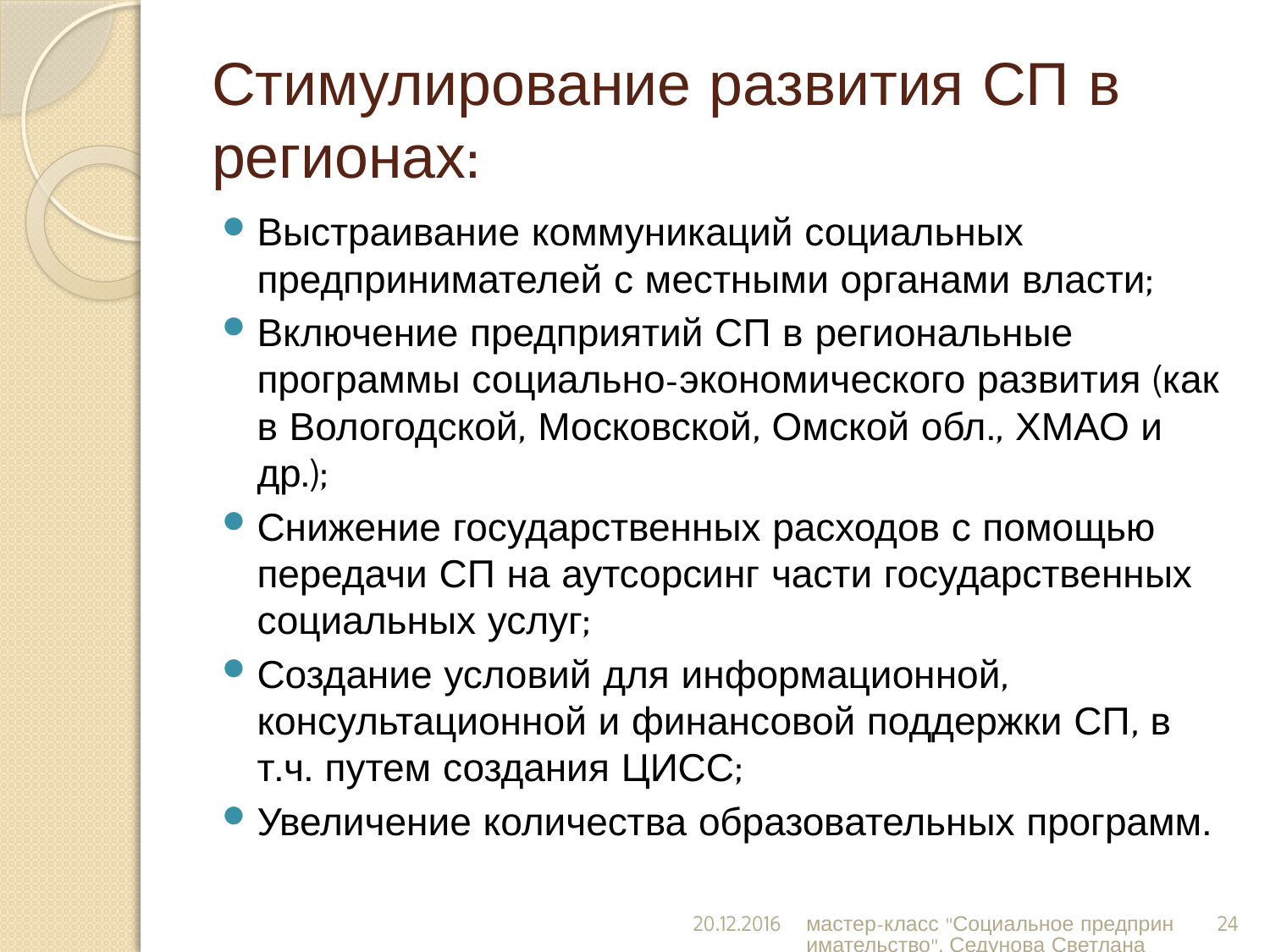

# Стимулирование развития СП в регионах:
Выстраивание коммуникаций социальных предпринимателей с местными органами власти;
Включение предприятий СП в региональные программы социально-экономического развития (как в Вологодской, Московской, Омской обл., ХМАО и др.);
Снижение государственных расходов с помощью передачи СП на аутсорсинг части государственных социальных услуг;
Создание условий для информационной, консультационной и финансовой поддержки СП, в т.ч. путем создания ЦИСС;
Увеличение количества образовательных программ.
20.12.2016
мастер-класс "Социальное предпринимательство". Седунова Светлана
24